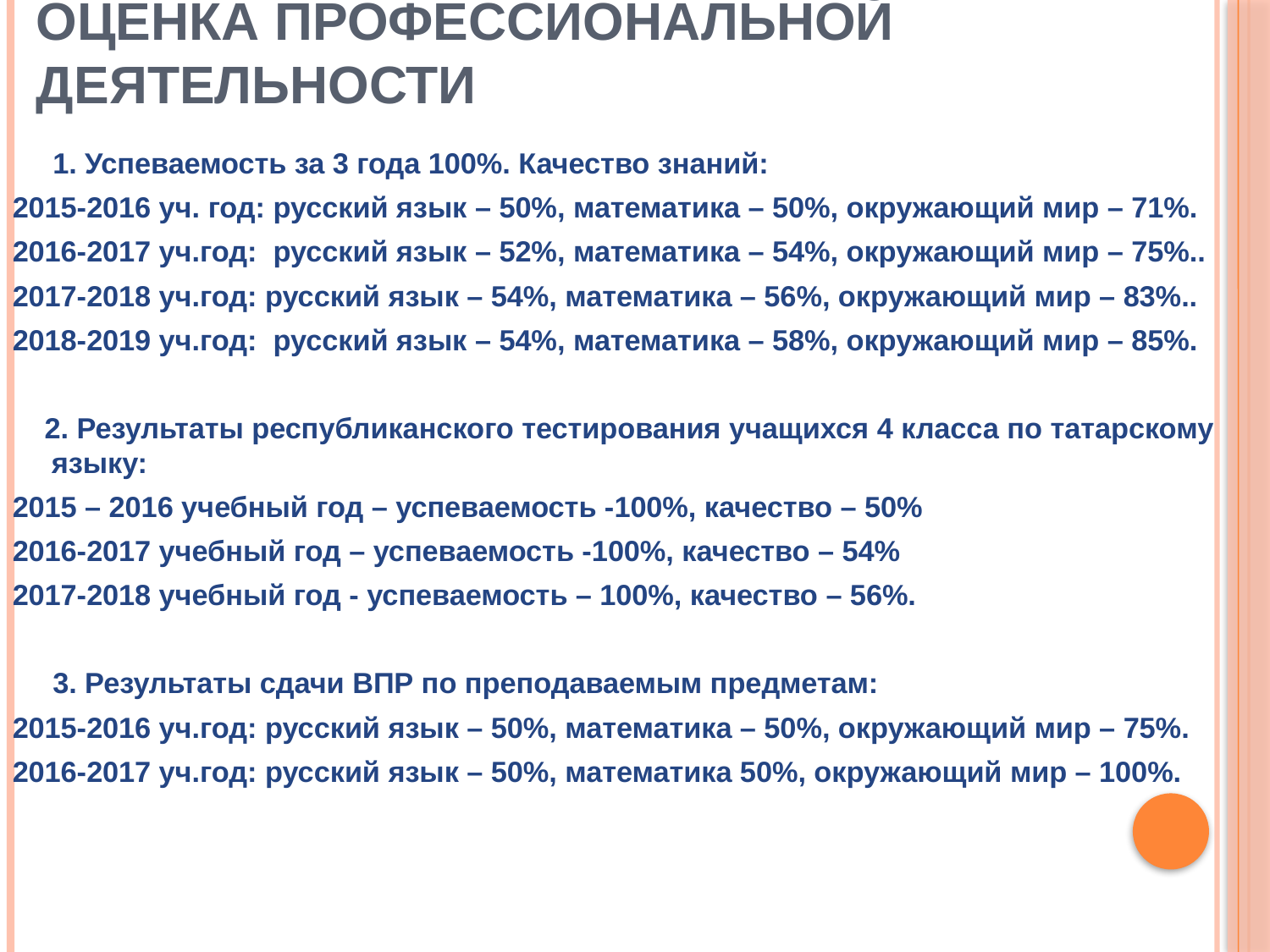

# Оценка профессиональной деятельности
     1. Успеваемость за 3 года 100%. Качество знаний:
2015-2016 уч. год: русский язык – 50%, математика – 50%, окружающий мир – 71%.
2016-2017 уч.год:  русский язык – 52%, математика – 54%, окружающий мир – 75%..
2017-2018 уч.год: русский язык – 54%, математика – 56%, окружающий мир – 83%..
2018-2019 уч.год:  русский язык – 54%, математика – 58%, окружающий мир – 85%.

    2. Результаты республиканского тестирования учащихся 4 класса по татарскому языку:
2015 – 2016 учебный год – успеваемость -100%, качество – 50%
2016-2017 учебный год – успеваемость -100%, качество – 54%
2017-2018 учебный год - успеваемость – 100%, качество – 56%.

     3. Результаты сдачи ВПР по преподаваемым предметам:
2015-2016 уч.год: русский язык – 50%, математика – 50%, окружающий мир – 75%.
2016-2017 уч.год: русский язык – 50%, математика 50%, окружающий мир – 100%.